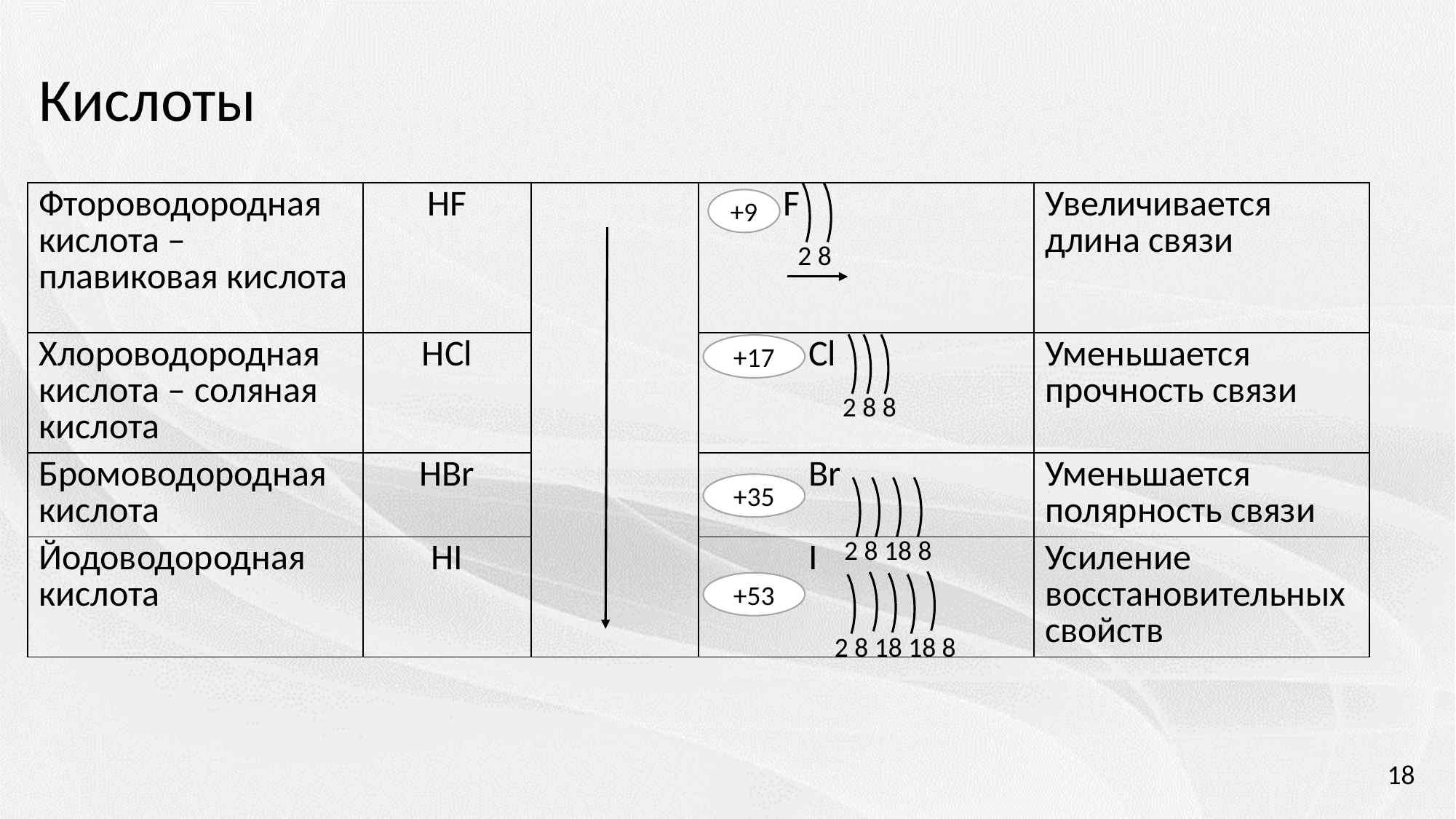

# Кислоты

| Фтороводородная кислота – плавиковая кислота | HF |  | F | Увеличивается длина связи |
| --- | --- | --- | --- | --- |
| Хлороводородная кислота – соляная кислота | HCl |  | Cl | Уменьшается прочность связи |
| Бромоводородная кислота | HBr |  | Br | Уменьшается полярность связи |
| Йодоводородная кислота | HI |  | I | Усиление восстановительных свойств |
+9
2 8

+17
2 8 8

+35
2 8 18 8

+53
2 8 18 18 8
18